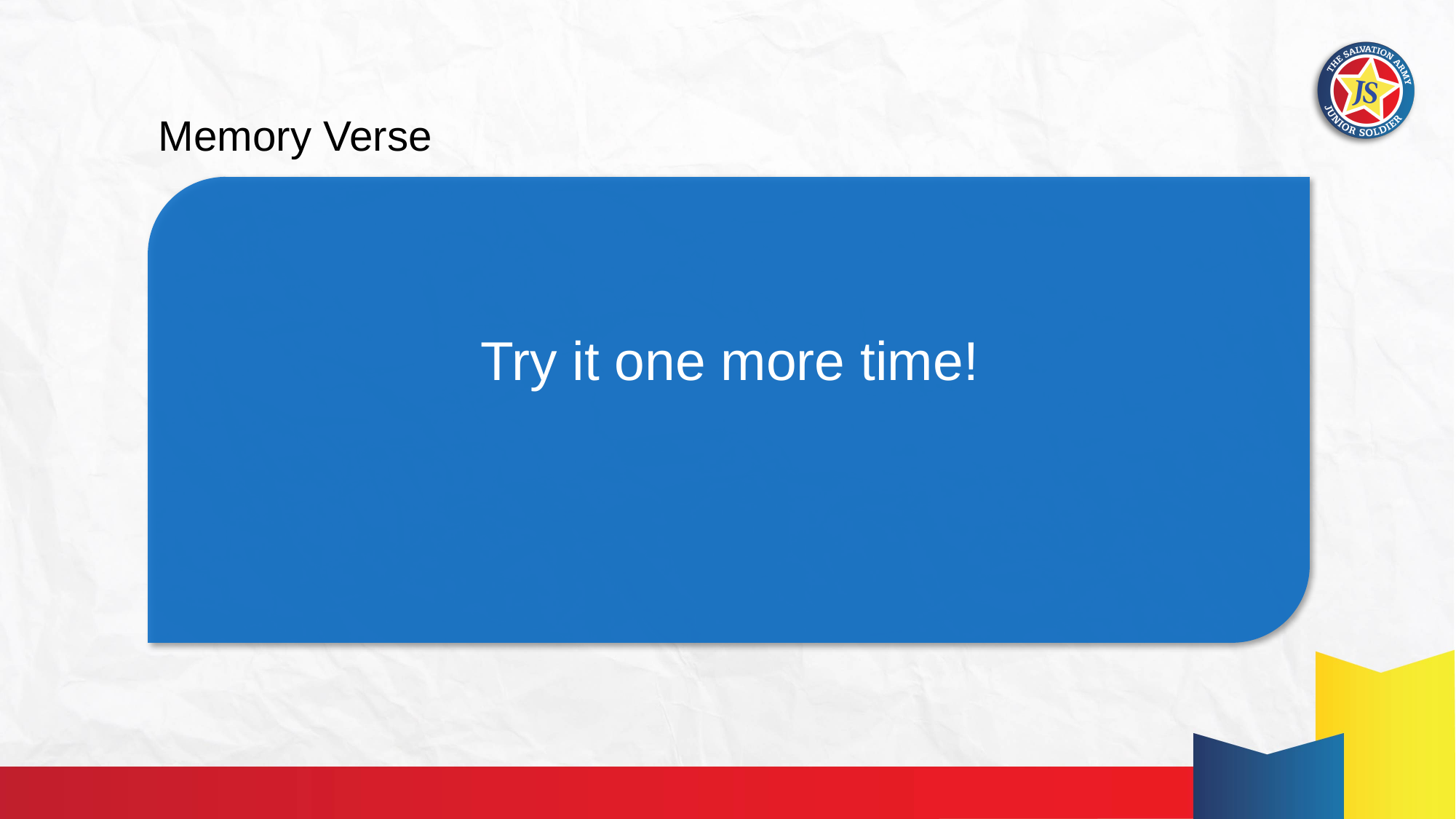

Memory Verse
# Try it one more time!